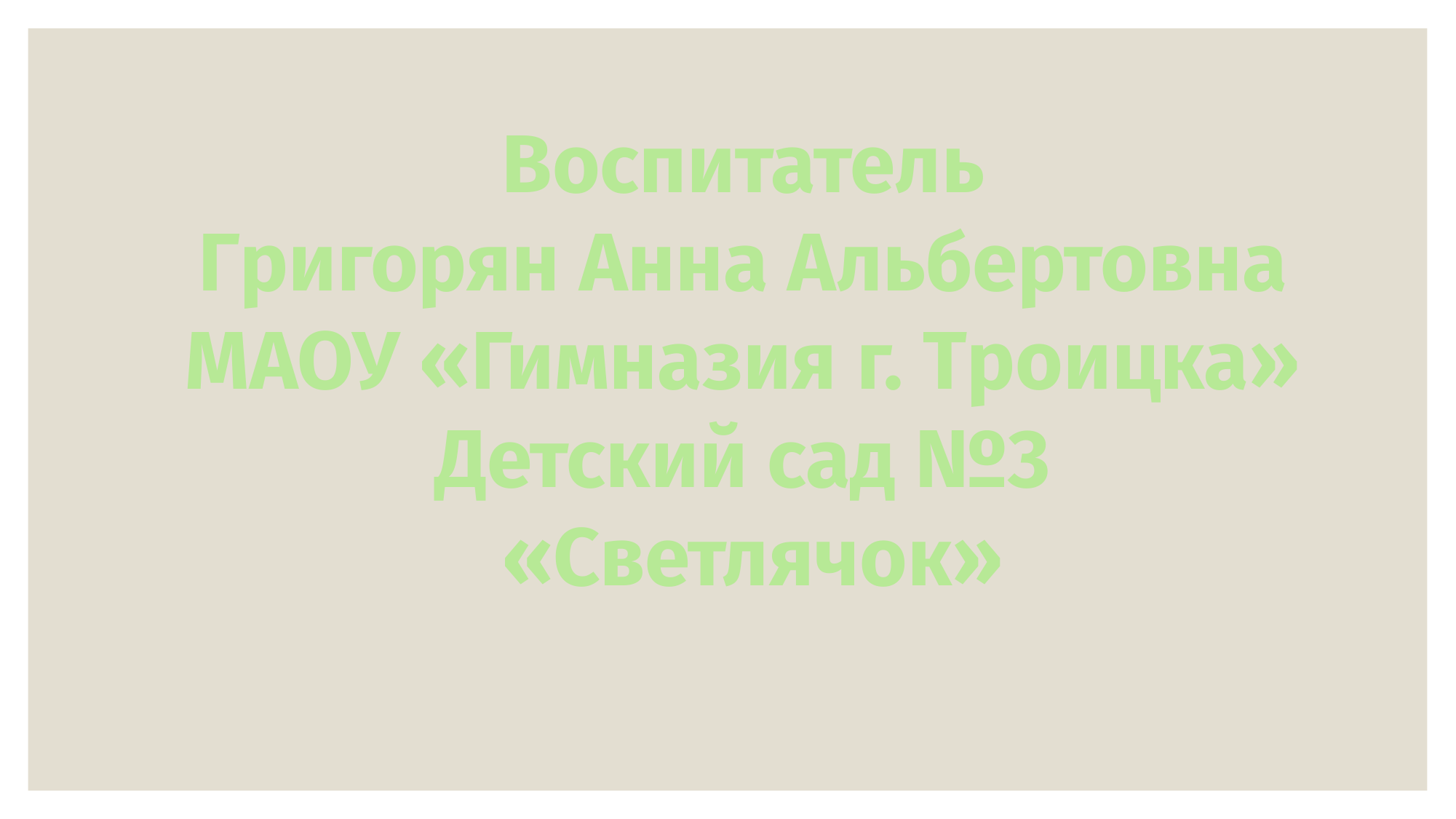

Воспитатель
Григорян Анна Альбертовна
МАОУ «Гимназия г. Троицка»
Детский сад №3
 «Светлячок»